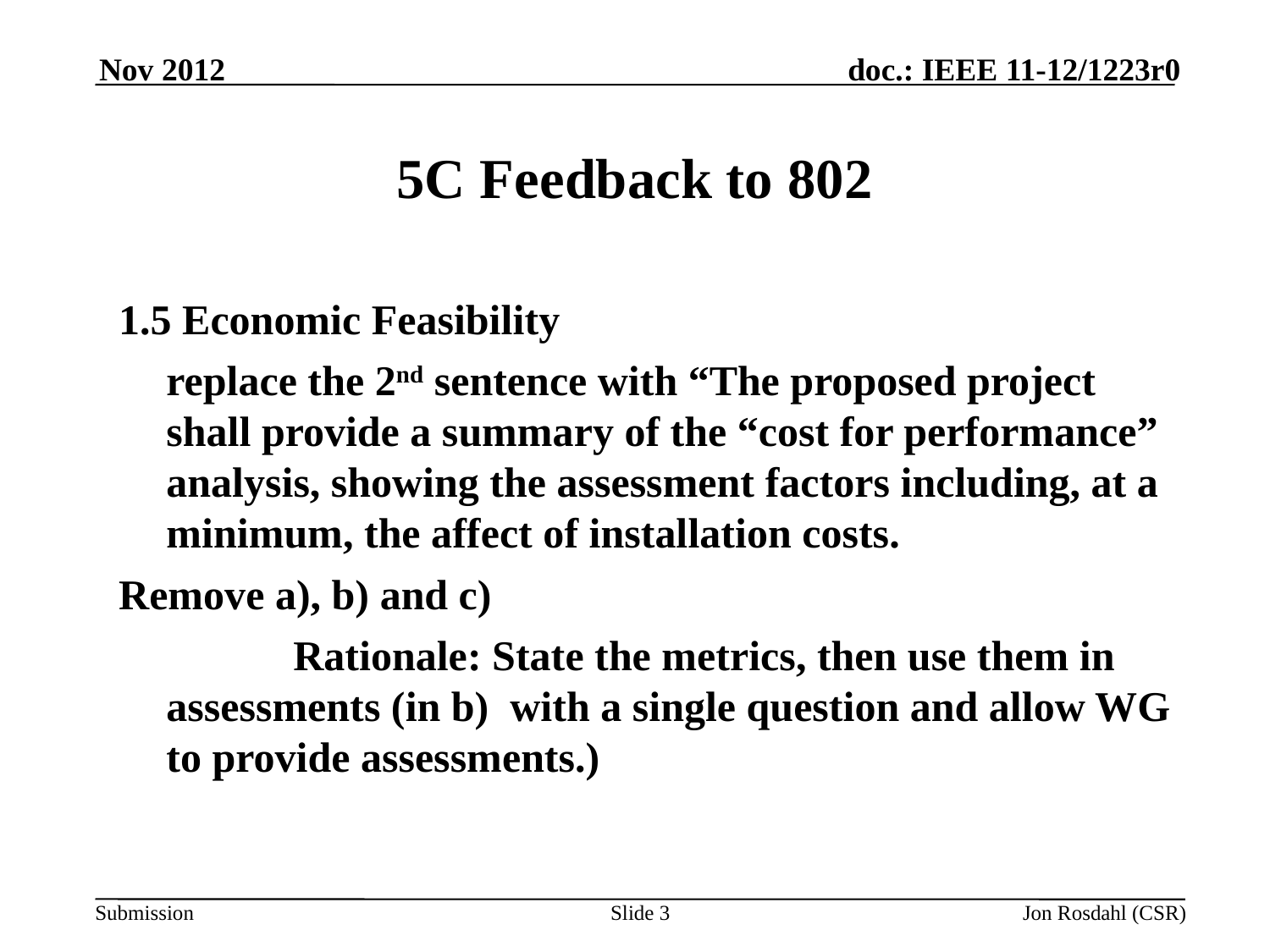

Nov 2012
# 5C Feedback to 802
1.5 Economic Feasibility
	replace the 2nd sentence with “The proposed project shall provide a summary of the “cost for performance” analysis, showing the assessment factors including, at a minimum, the affect of installation costs.
Remove a), b) and c)
		Rationale: State the metrics, then use them in assessments (in b)  with a single question and allow WG to provide assessments.)
Slide 3
Jon Rosdahl (CSR)